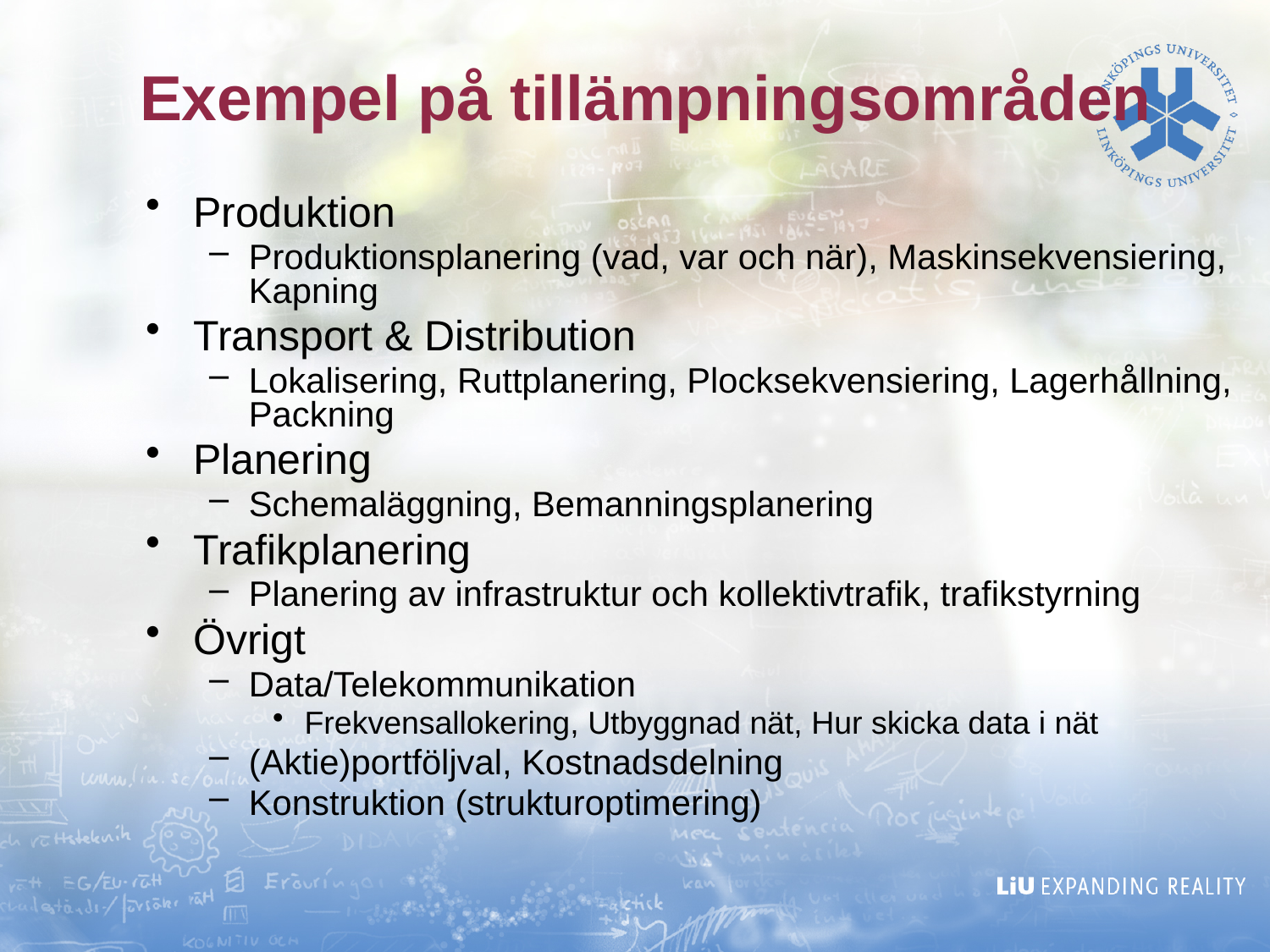

Exempel på tillämpningsområden
Produktion
Produktionsplanering (vad, var och när), Maskinsekvensiering, Kapning
Transport & Distribution
Lokalisering, Ruttplanering, Plocksekvensiering, Lagerhållning, Packning
Planering
Schemaläggning, Bemanningsplanering
Trafikplanering
Planering av infrastruktur och kollektivtrafik, trafikstyrning
Övrigt
Data/Telekommunikation
Frekvensallokering, Utbyggnad nät, Hur skicka data i nät
(Aktie)portföljval, Kostnadsdelning
Konstruktion (strukturoptimering)